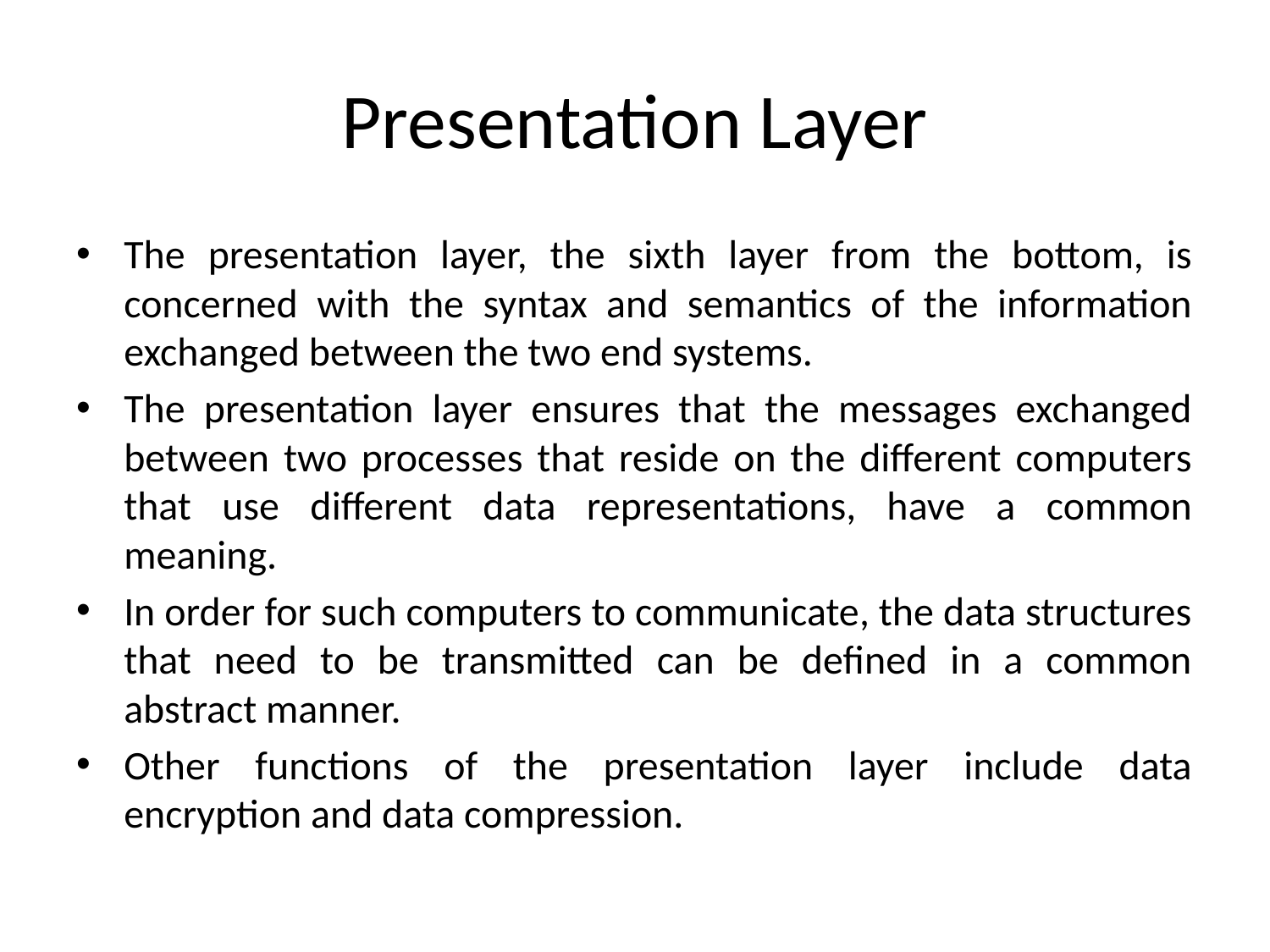

# Presentation Layer
The presentation layer, the sixth layer from the bottom, is concerned with the syntax and semantics of the information exchanged between the two end systems.
The presentation layer ensures that the messages exchanged between two processes that reside on the different computers that use different data representations, have a common meaning.
In order for such computers to communicate, the data structures that need to be transmitted can be defined in a common abstract manner.
Other functions of the presentation layer include data encryption and data compression.